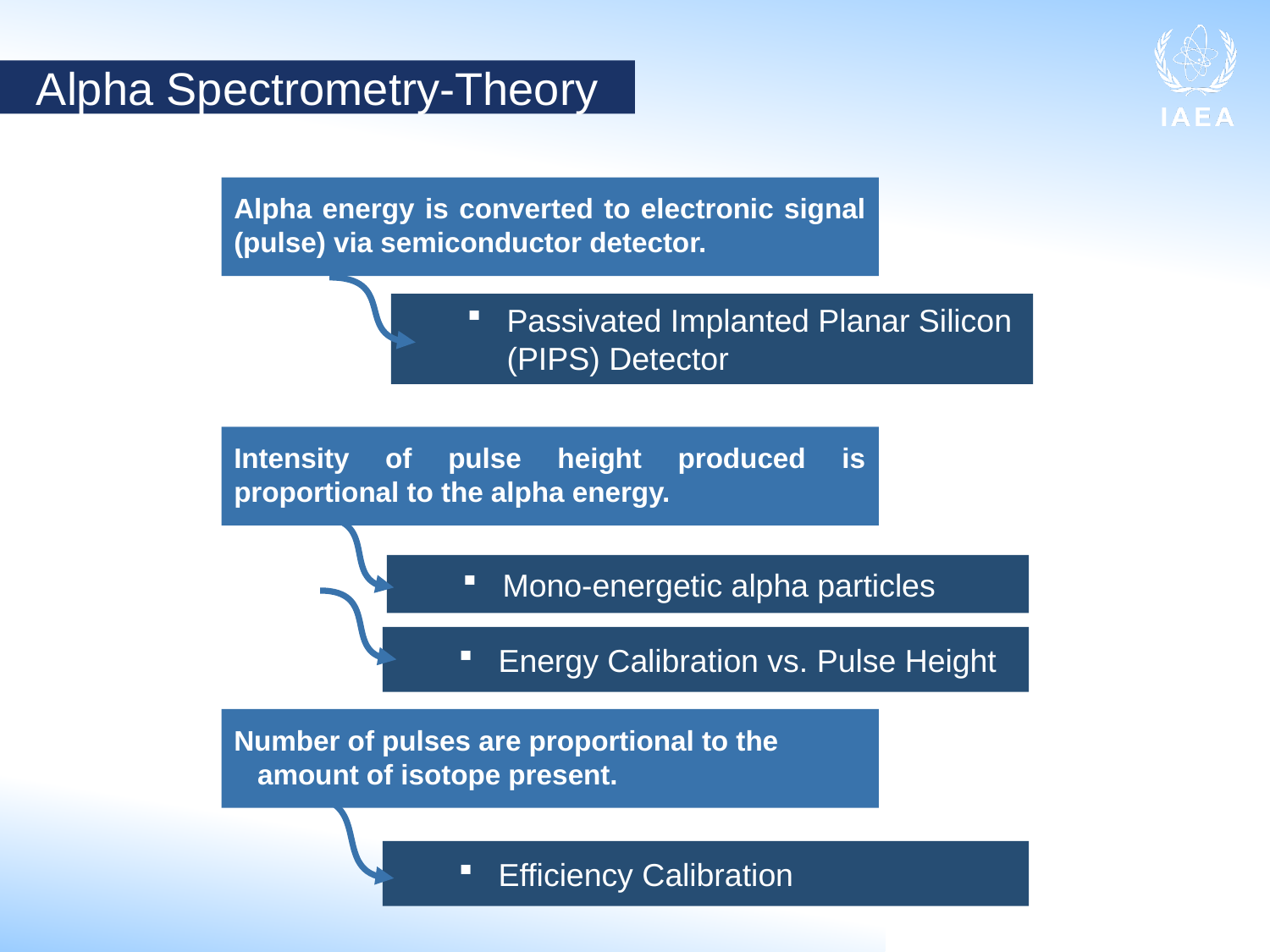

Alpha Spectrometry-Theory

Alpha energy is converted to electronic signal (pulse) via semiconductor detector.

Passivated Implanted Planar Silicon (PIPS) Detector

Intensity of pulse height produced is proportional to the alpha energy.

Mono-energetic alpha particles
Energy Calibration vs. Pulse Height

Number of pulses are proportional to the
   amount of isotope present.

Efficiency Calibration